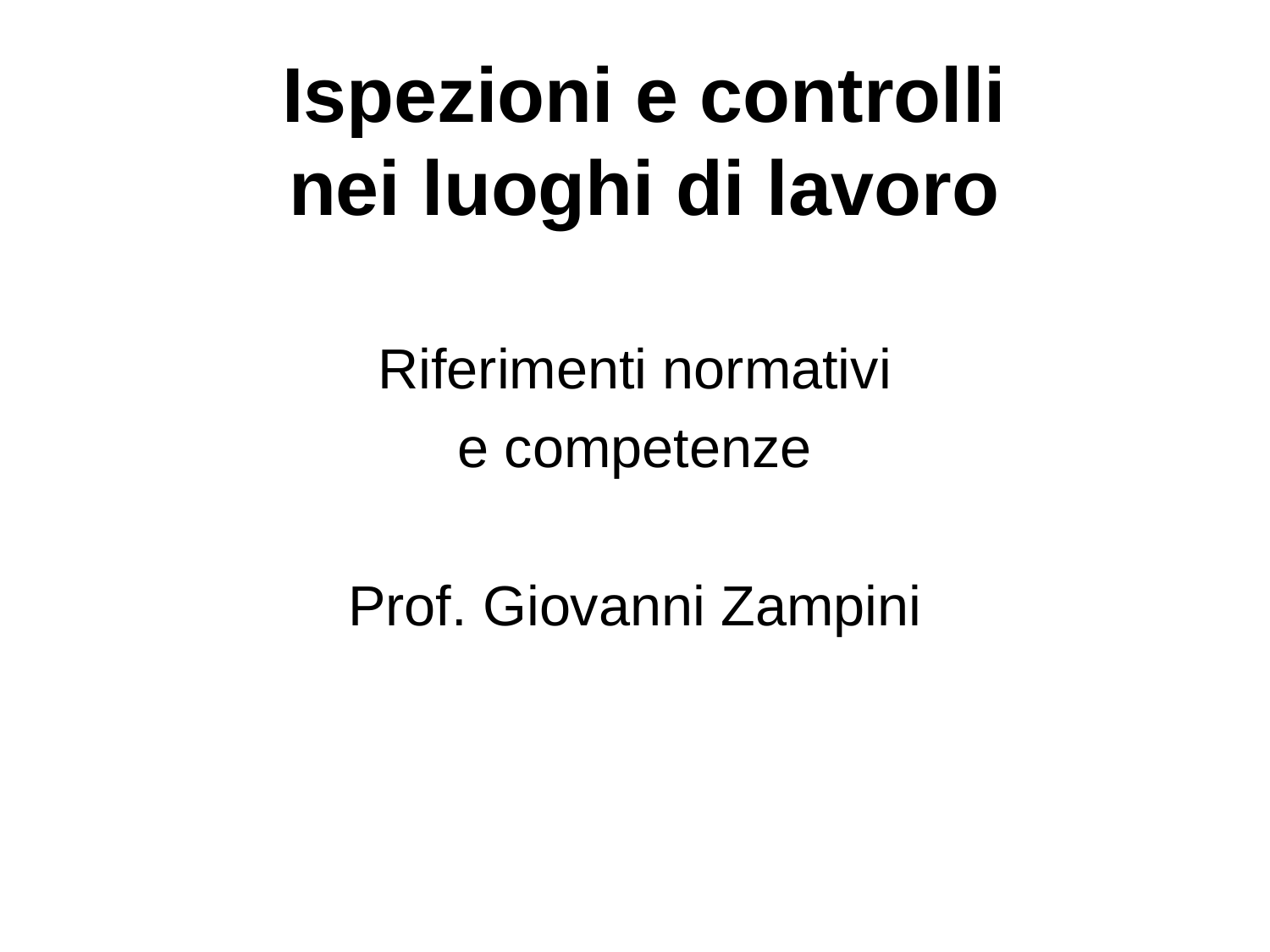

# Ispezioni e controlli nei luoghi di lavoro
Riferimenti normativi
e competenze

Prof. Giovanni Zampini